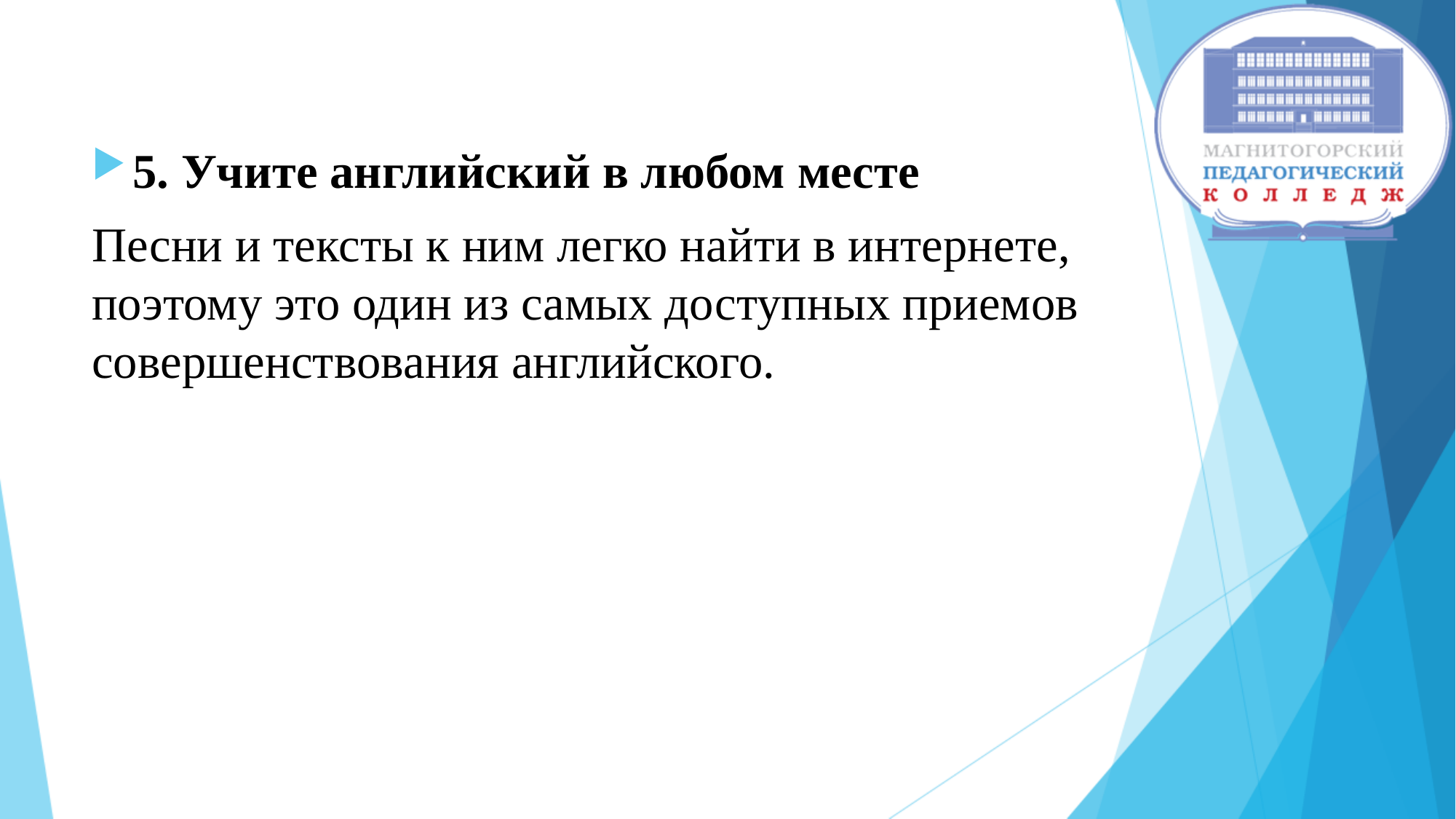

5. Учите английский в любом месте
Песни и тексты к ним легко найти в интернете, поэтому это один из самых доступных приемов совершенствования английского.